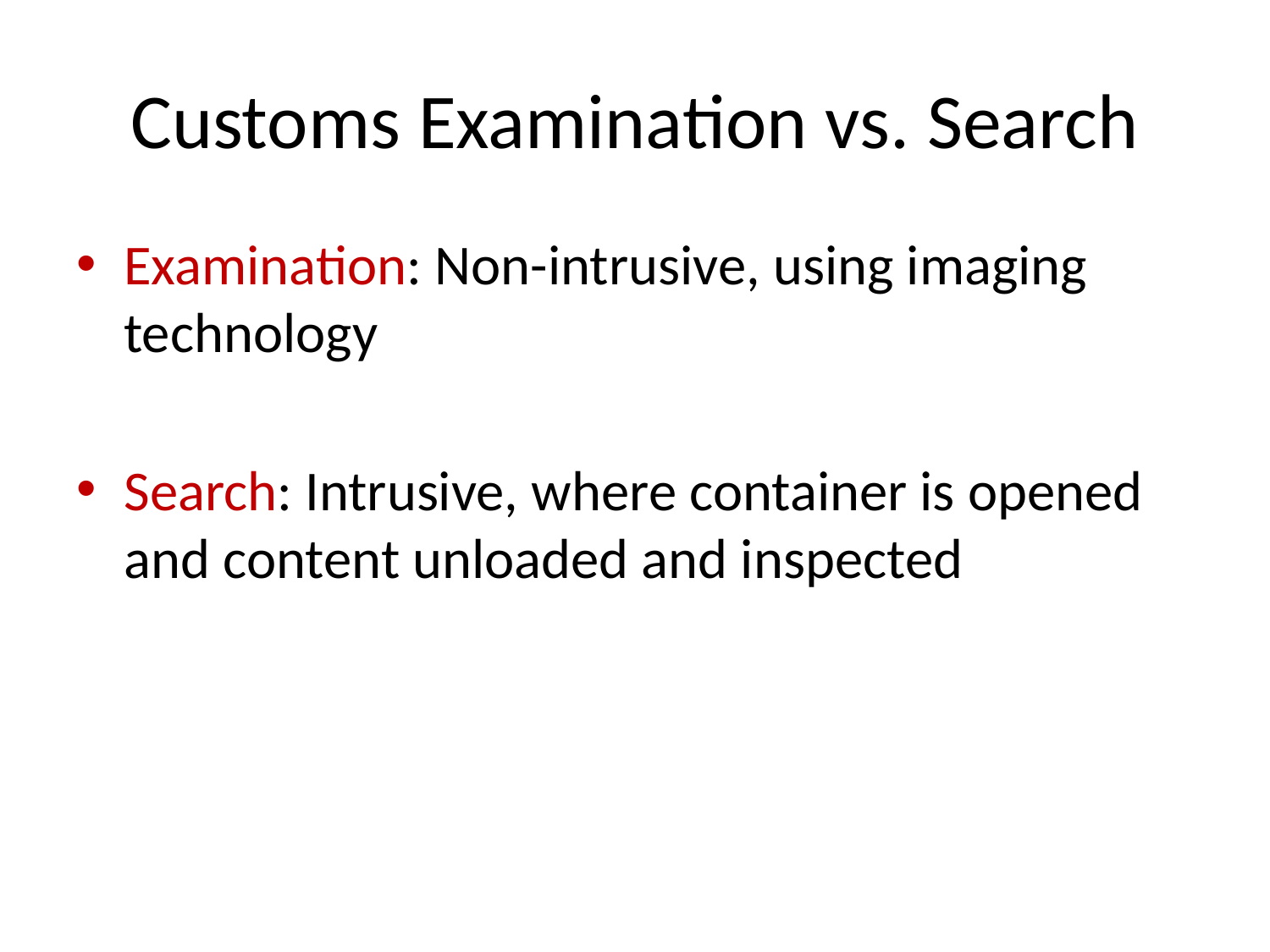

# Customs Examination vs. Search
Examination: Non-intrusive, using imaging technology

Search: Intrusive, where container is opened and content unloaded and inspected